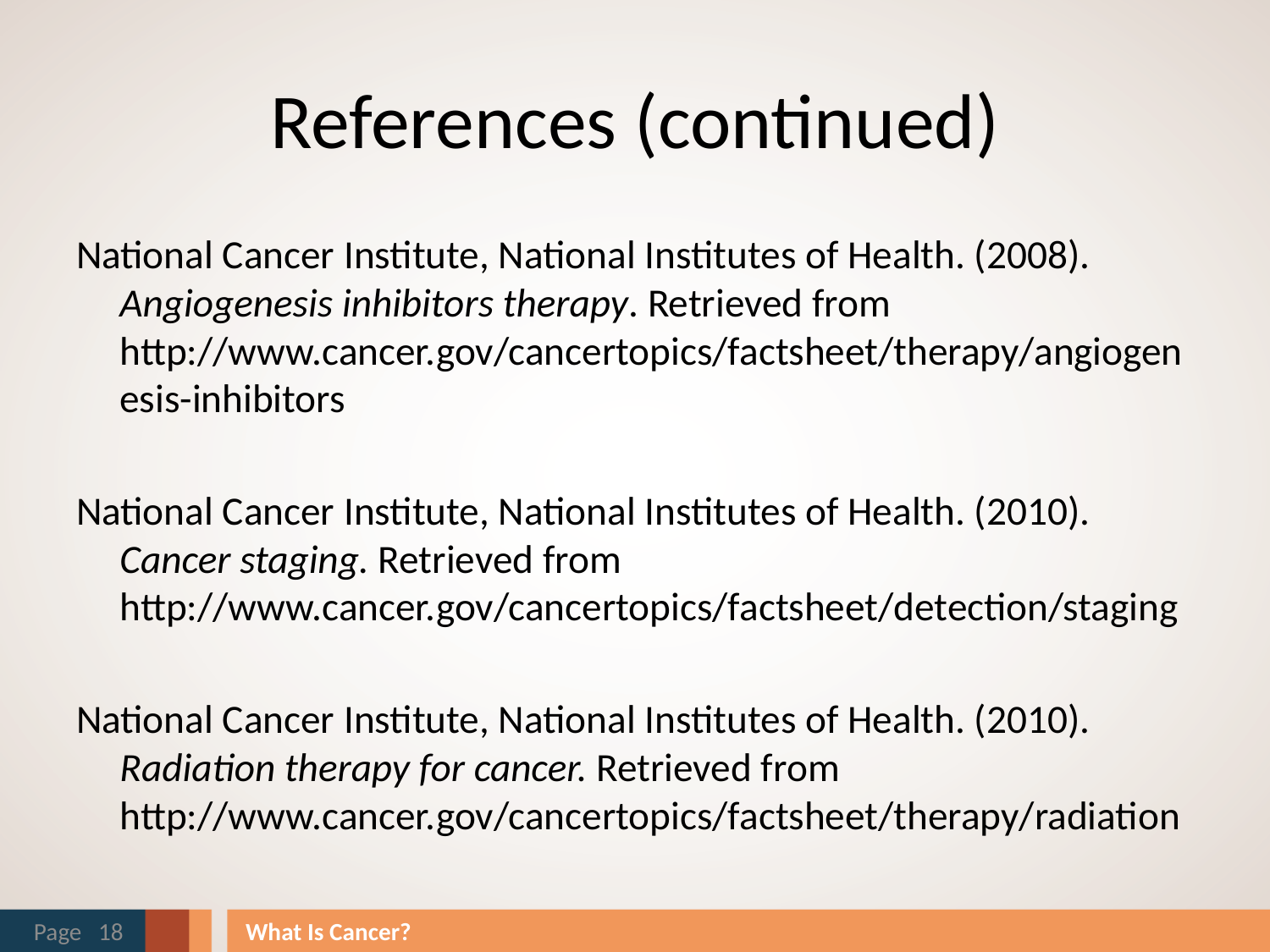

# References (continued)
National Cancer Institute, National Institutes of Health. (2008). Angiogenesis inhibitors therapy. Retrieved from http://www.cancer.gov/cancertopics/factsheet/therapy/angiogenesis-inhibitors

National Cancer Institute, National Institutes of Health. (2010). Cancer staging. Retrieved from http://www.cancer.gov/cancertopics/factsheet/detection/staging

National Cancer Institute, National Institutes of Health. (2010). Radiation therapy for cancer. Retrieved from http://www.cancer.gov/cancertopics/factsheet/therapy/radiation
Page   18
What Is Cancer?